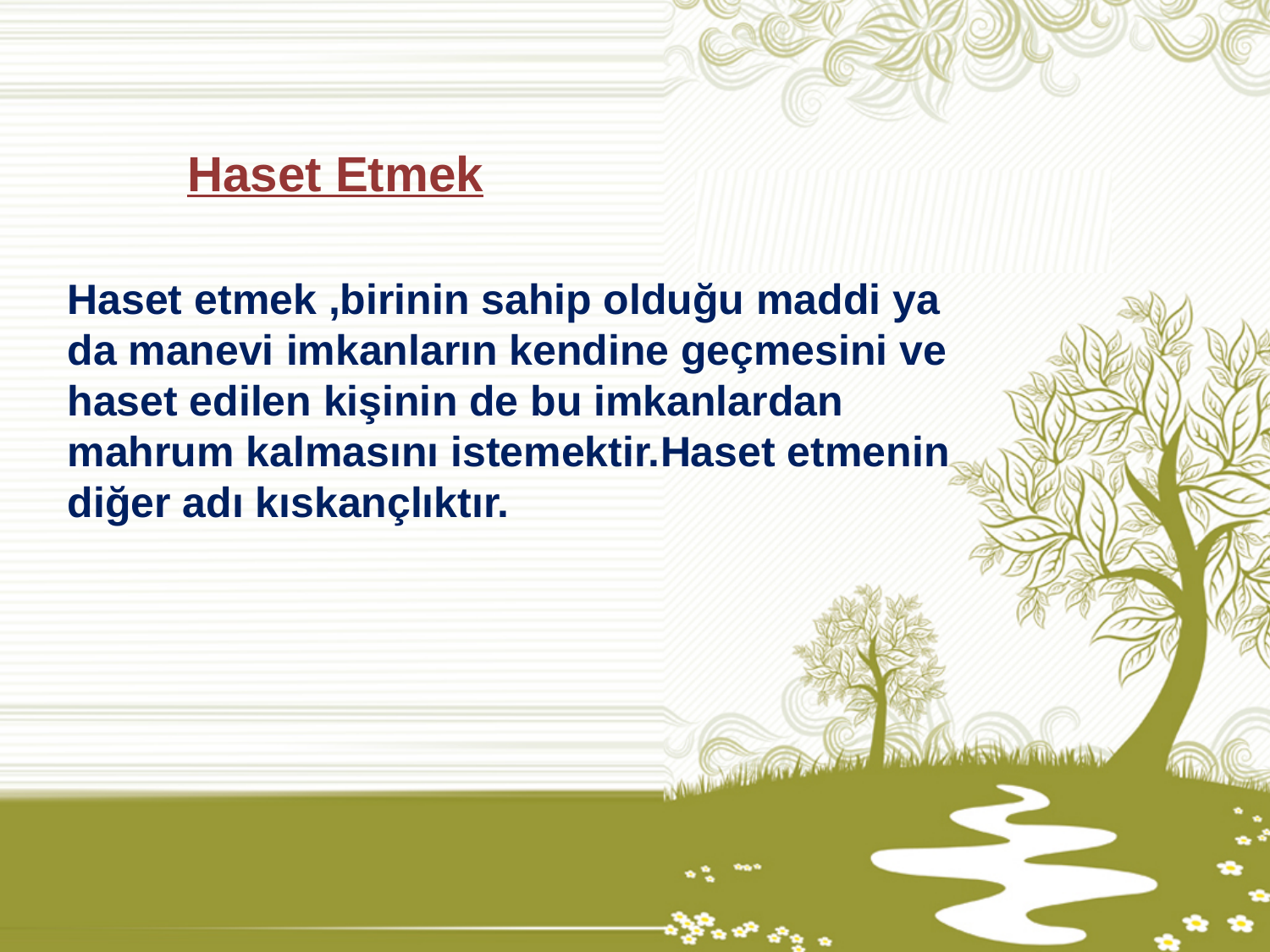

Haset Etmek
Haset etmek ,birinin sahip olduğu maddi ya da manevi imkanların kendine geçmesini ve  haset edilen kişinin de bu imkanlardan mahrum kalmasını istemektir.Haset etmenin diğer adı kıskançlıktır.